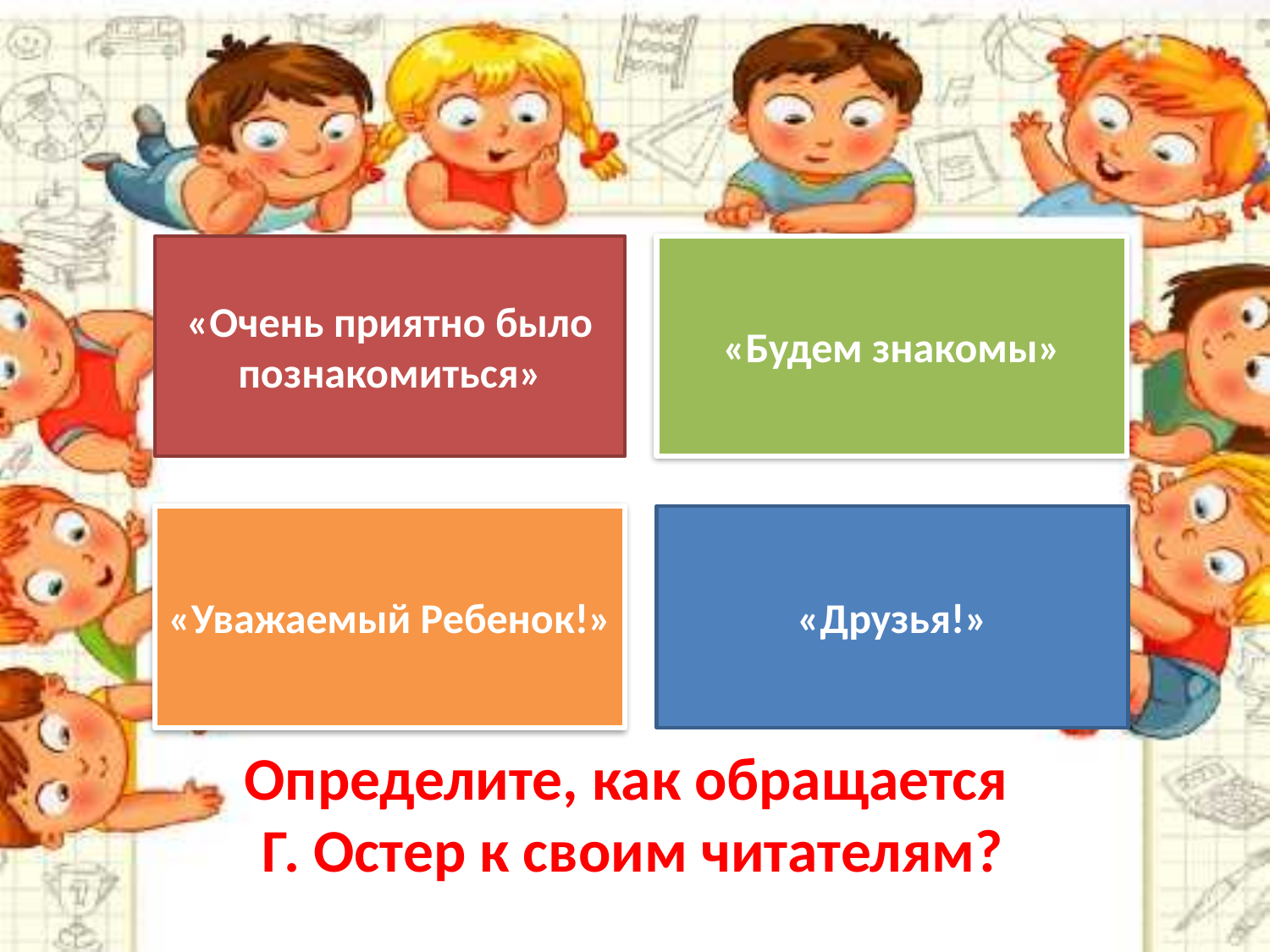

«Очень приятно было познакомиться»
«Будем знакомы»
«Уважаемый Ребенок!»
«Друзья!»
# Определите, как обращается Г. Остер к своим читателям?